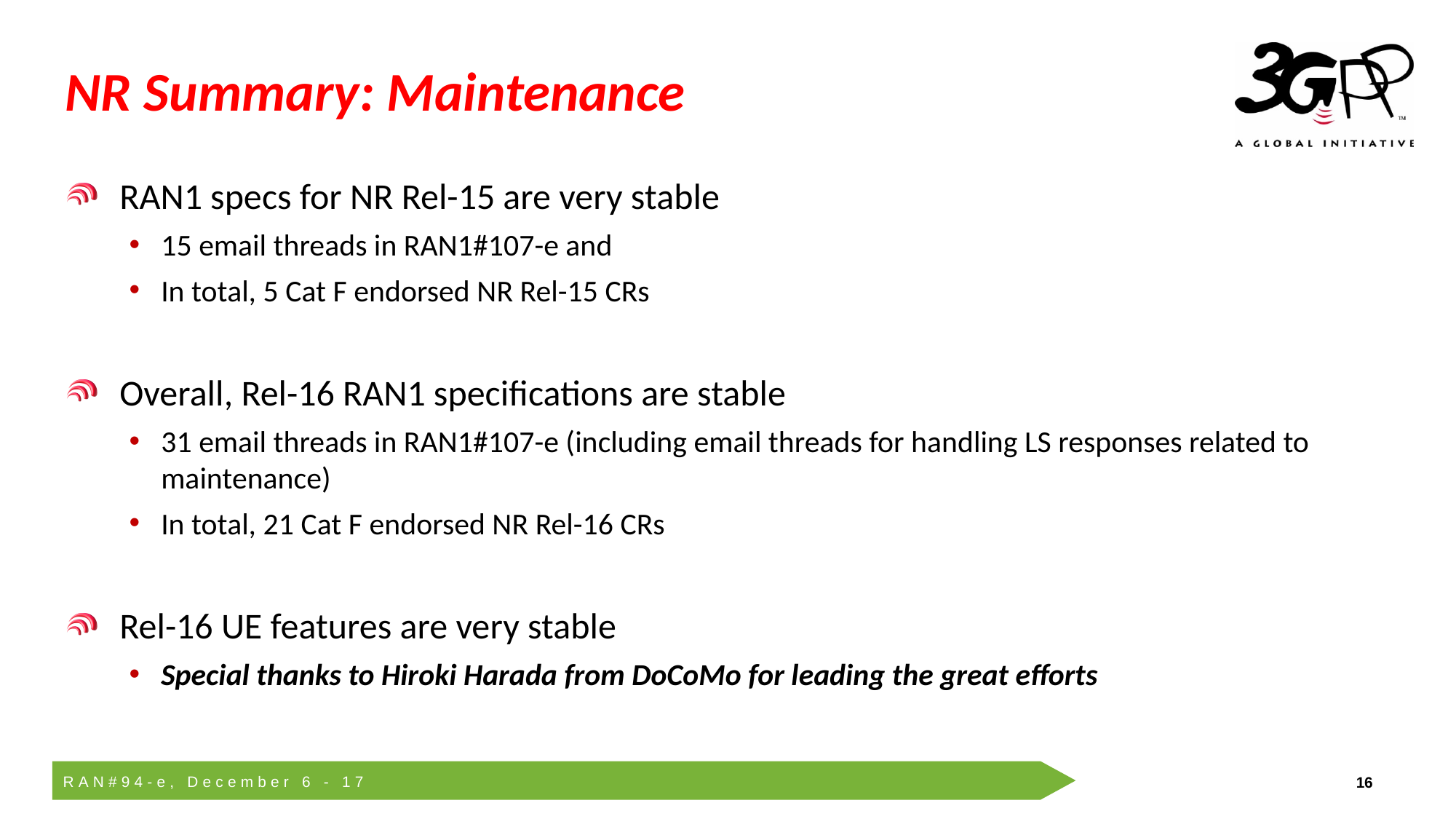

# NR Summary: Maintenance
RAN1 specs for NR Rel-15 are very stable
15 email threads in RAN1#107-e and
In total, 5 Cat F endorsed NR Rel-15 CRs

Overall, Rel-16 RAN1 specifications are stable
31 email threads in RAN1#107-e (including email threads for handling LS responses related to maintenance)
In total, 21 Cat F endorsed NR Rel-16 CRs

Rel-16 UE features are very stable
Special thanks to Hiroki Harada from DoCoMo for leading the great efforts